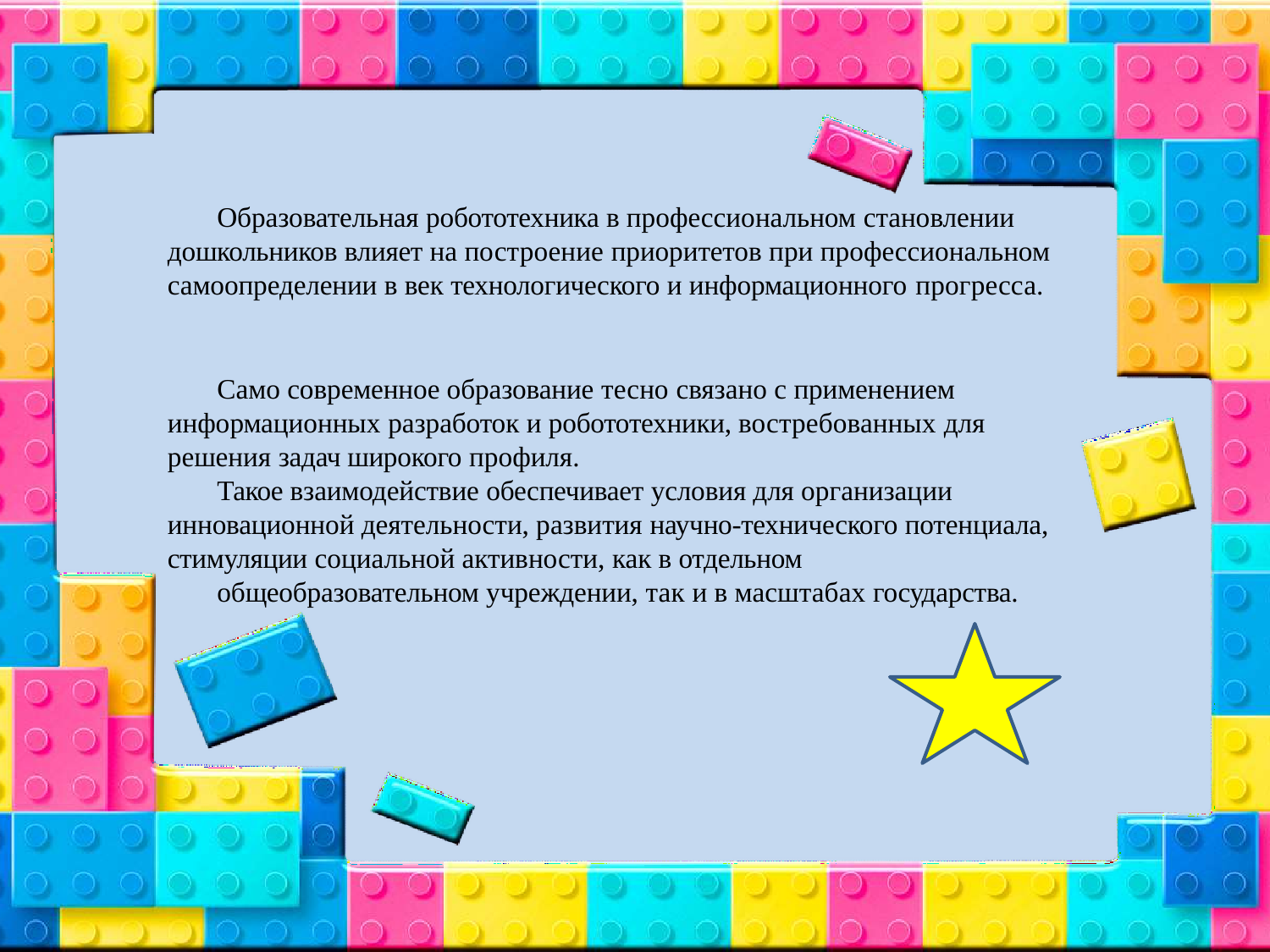

Образовательная робототехника в профессиональном становлении
дошкольников влияет на построение приоритетов при профессиональном
самоопределении в век технологического и информационного прогресса.

Само современное образование тесно связано с применением  информационных разработок и робототехники, востребованных для  решения задач широкого профиля.
Такое взаимодействие обеспечивает условия для организации  инновационной деятельности, развития научно-технического потенциала,  стимуляции социальной активности, как в отдельном
общеобразовательном учреждении, так и в масштабах государства.